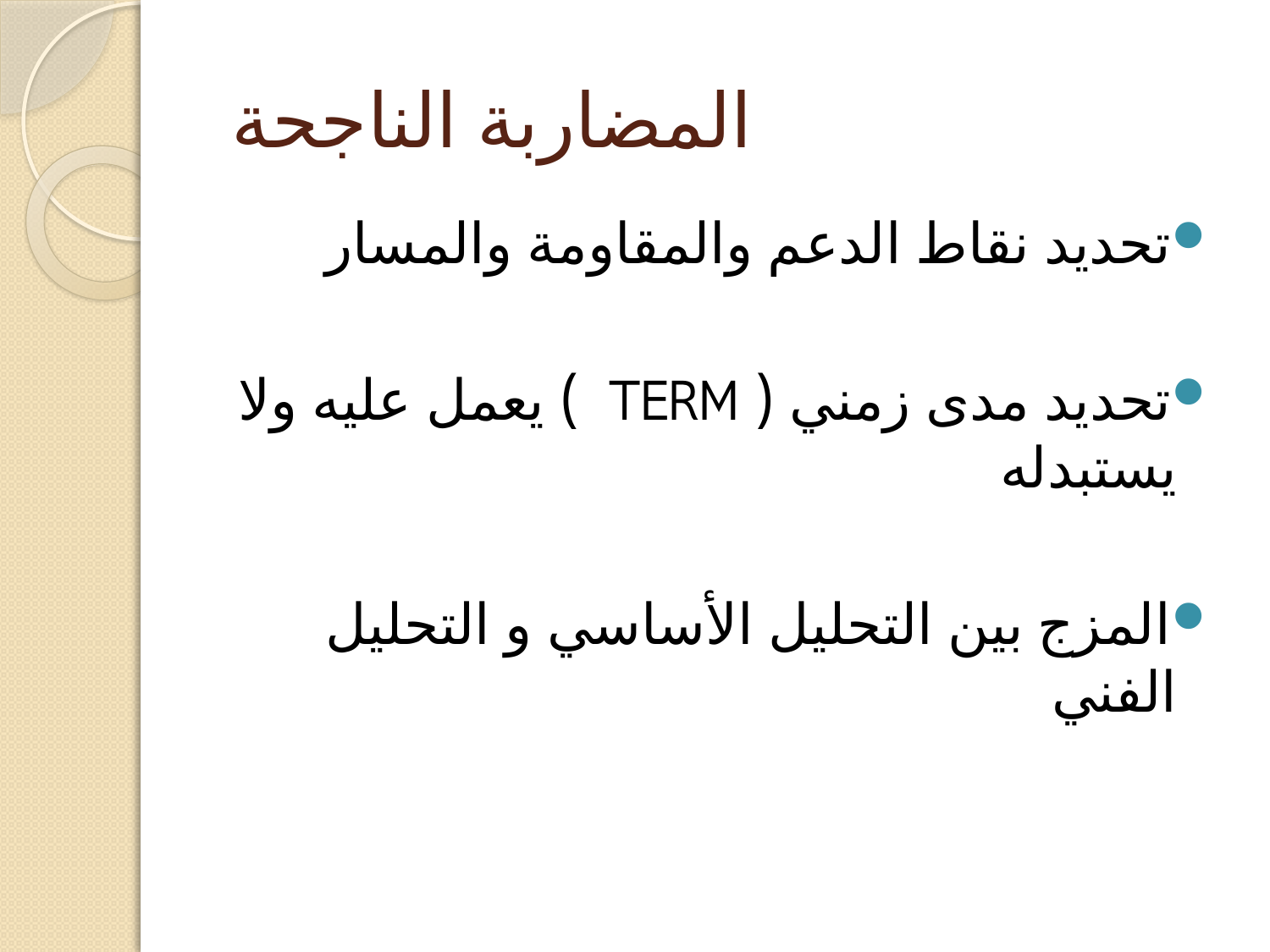

# المضاربة الناجحة
تحديد نقاط الدعم والمقاومة والمسار

تحديد مدى زمني ( TERM  ) يعمل عليه ولا يستبدله

المزج بين التحليل الأساسي و التحليل الفني